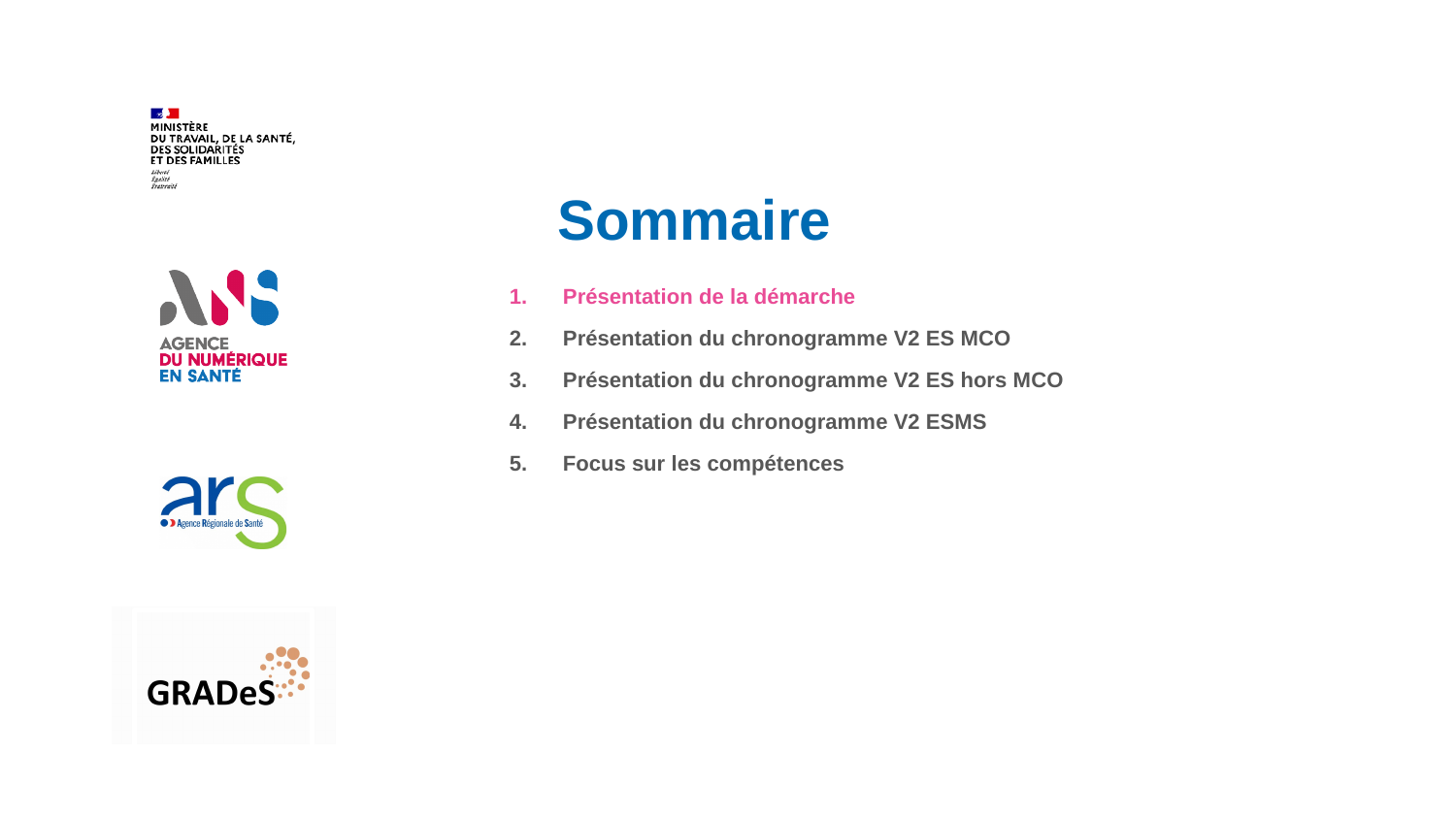

Présentation de la démarche
Présentation du chronogramme V2 ES MCO
Présentation du chronogramme V2 ES hors MCO
Présentation du chronogramme V2 ESMS
Focus sur les compétences